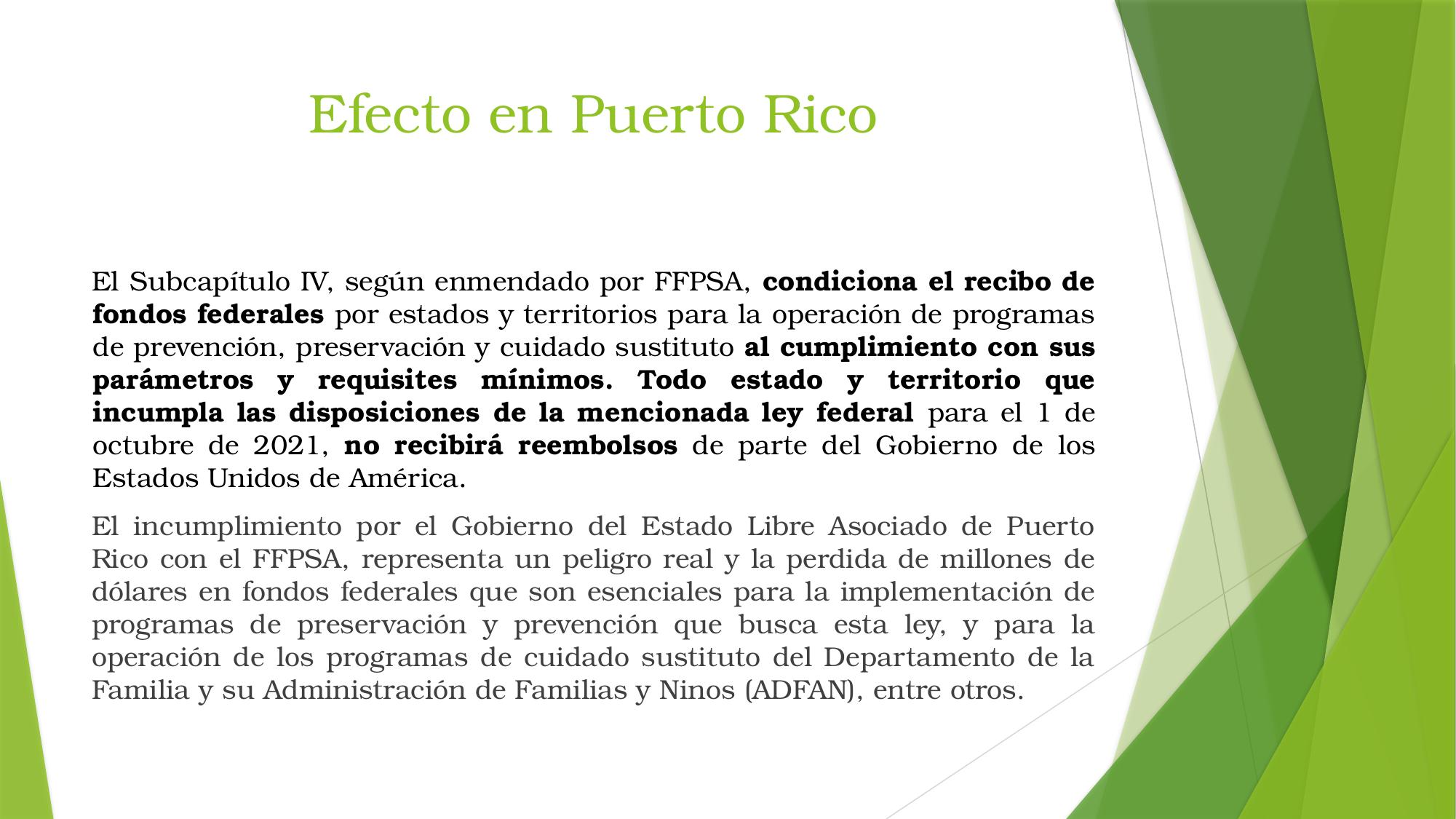

# Efecto en Puerto Rico
El Subcapítulo IV, según enmendado por FFPSA, condiciona el recibo de fondos federales por estados y territorios para la operación de programas de prevención, preservación y cuidado sustituto al cumplimiento con sus parámetros y requisites mínimos. Todo estado y territorio que incumpla las disposiciones de la mencionada ley federal para el 1 de octubre de 2021, no recibirá reembolsos de parte del Gobierno de los Estados Unidos de América.
El incumplimiento por el Gobierno del Estado Libre Asociado de Puerto Rico con el FFPSA, representa un peligro real y la perdida de millones de dólares en fondos federales que son esenciales para la implementación de programas de preservación y prevención que busca esta ley, y para la operación de los programas de cuidado sustituto del Departamento de la Familia y su Administración de Familias y Ninos (ADFAN), entre otros.